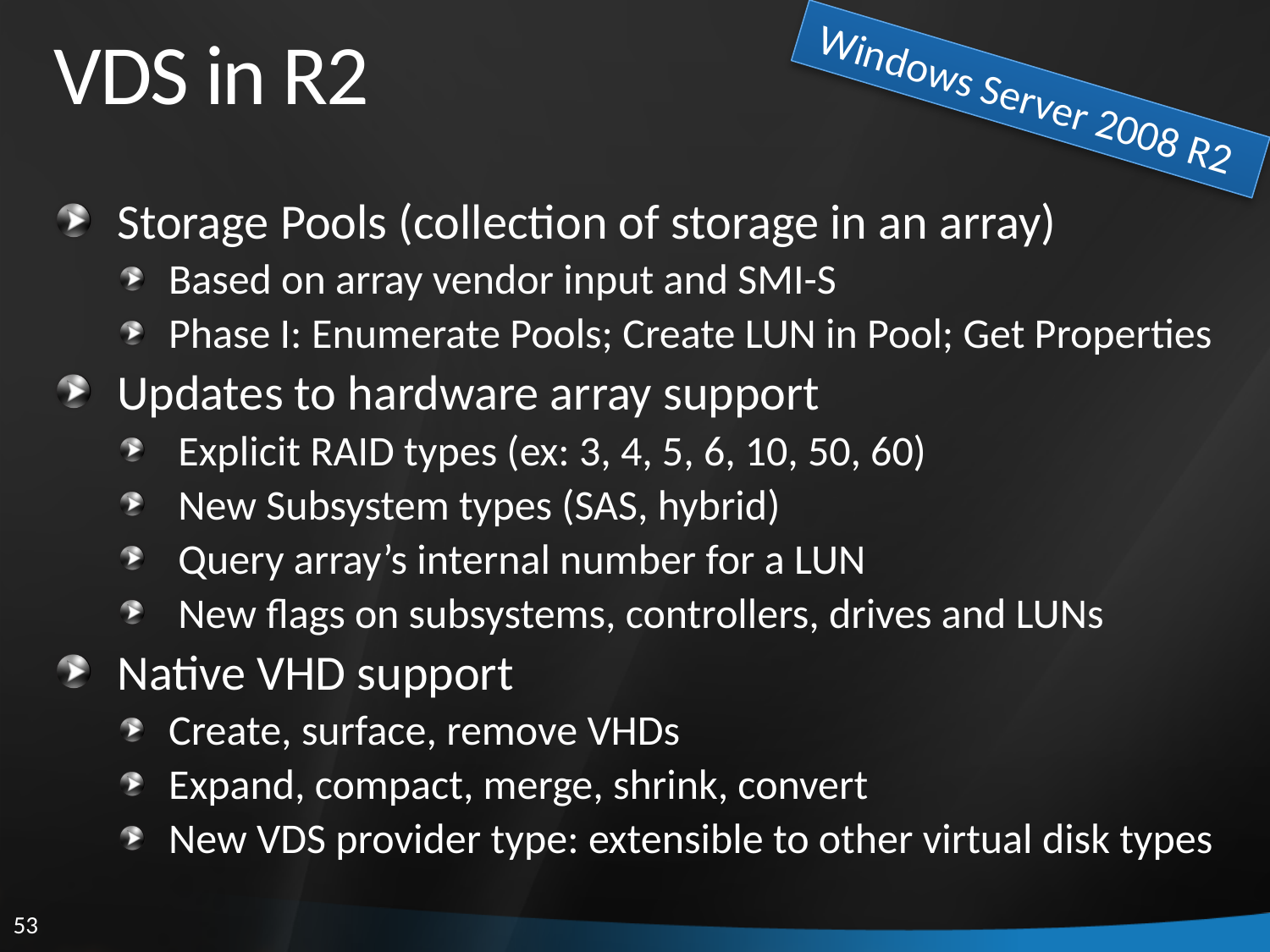

# VDS in R2
Windows Server 2008 R2
Storage Pools (collection of storage in an array)
Based on array vendor input and SMI-S
Phase I: Enumerate Pools; Create LUN in Pool; Get Properties
Updates to hardware array support
 Explicit RAID types (ex: 3, 4, 5, 6, 10, 50, 60)
 New Subsystem types (SAS, hybrid)
 Query array’s internal number for a LUN
 New flags on subsystems, controllers, drives and LUNs
Native VHD support
Create, surface, remove VHDs
Expand, compact, merge, shrink, convert
New VDS provider type: extensible to other virtual disk types